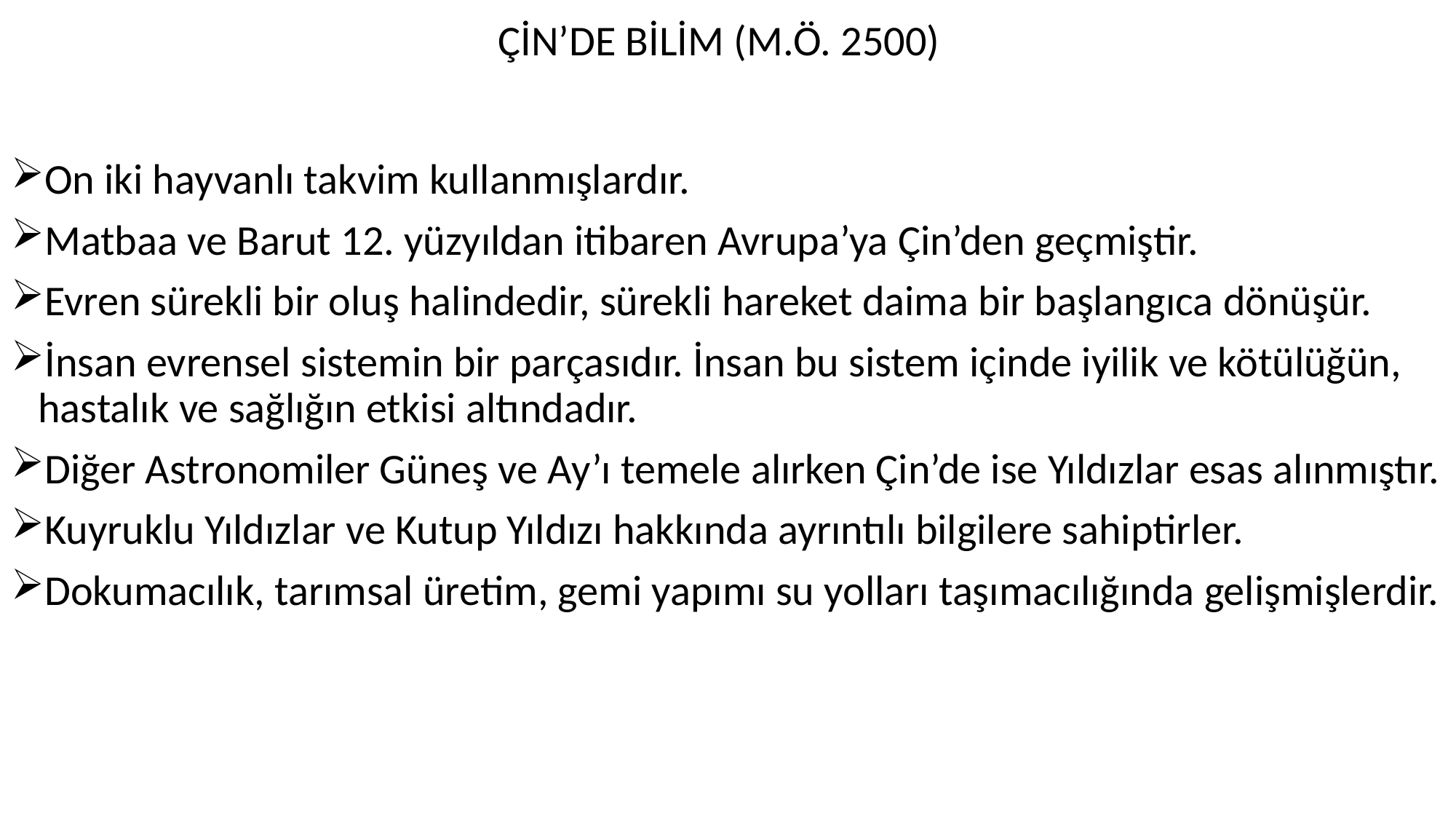

# ÇİN’DE BİLİM (M.Ö. 2500)
On iki hayvanlı takvim kullanmışlardır.
Matbaa ve Barut 12. yüzyıldan itibaren Avrupa’ya Çin’den geçmiştir.
Evren sürekli bir oluş halindedir, sürekli hareket daima bir başlangıca dönüşür.
İnsan evrensel sistemin bir parçasıdır. İnsan bu sistem içinde iyilik ve kötülüğün, hastalık ve sağlığın etkisi altındadır.
Diğer Astronomiler Güneş ve Ay’ı temele alırken Çin’de ise Yıldızlar esas alınmıştır.
Kuyruklu Yıldızlar ve Kutup Yıldızı hakkında ayrıntılı bilgilere sahiptirler.
Dokumacılık, tarımsal üretim, gemi yapımı su yolları taşımacılığında gelişmişlerdir.